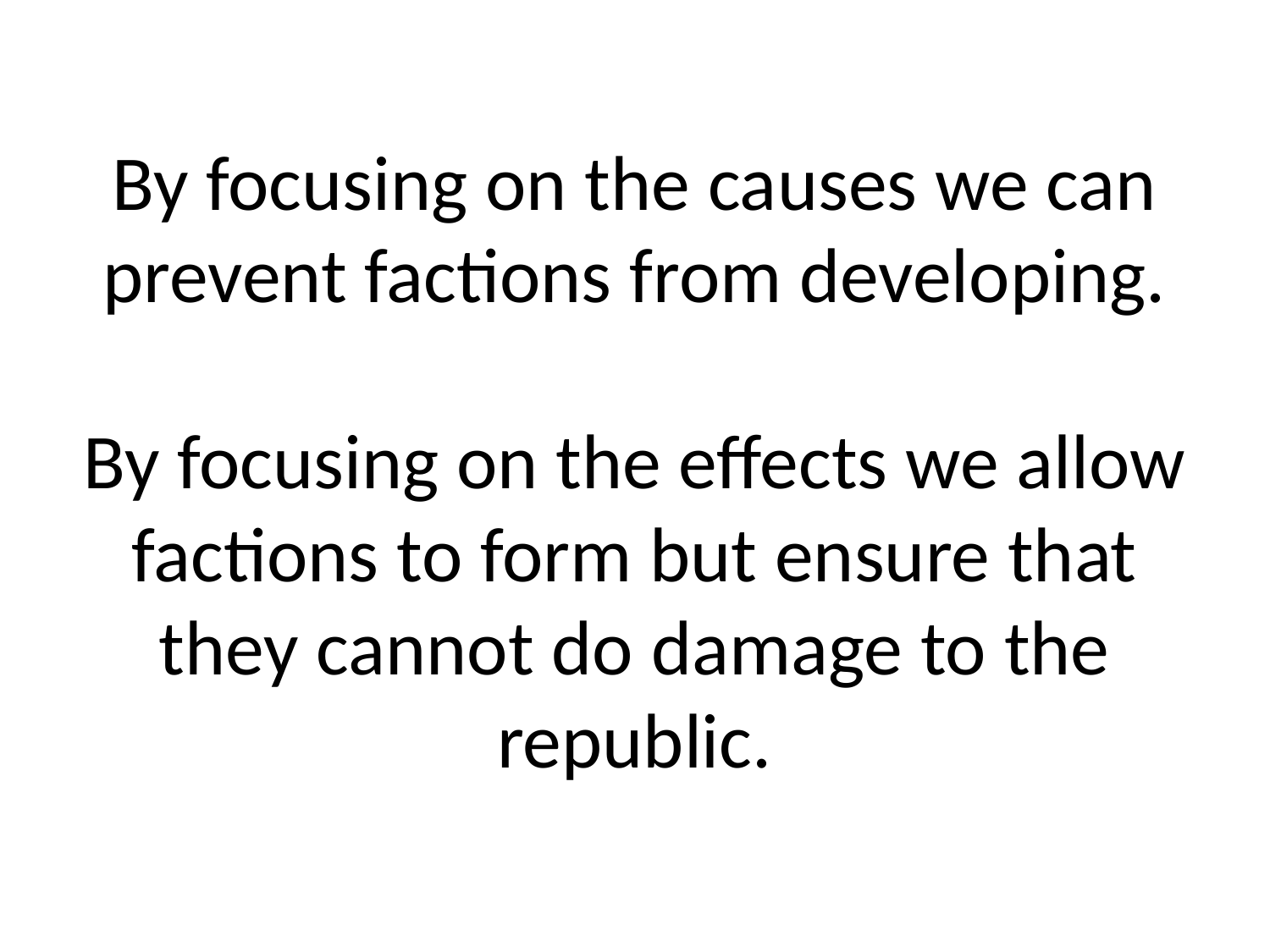

# By focusing on the causes we can prevent factions from developing. By focusing on the effects we allow factions to form but ensure that they cannot do damage to the republic.